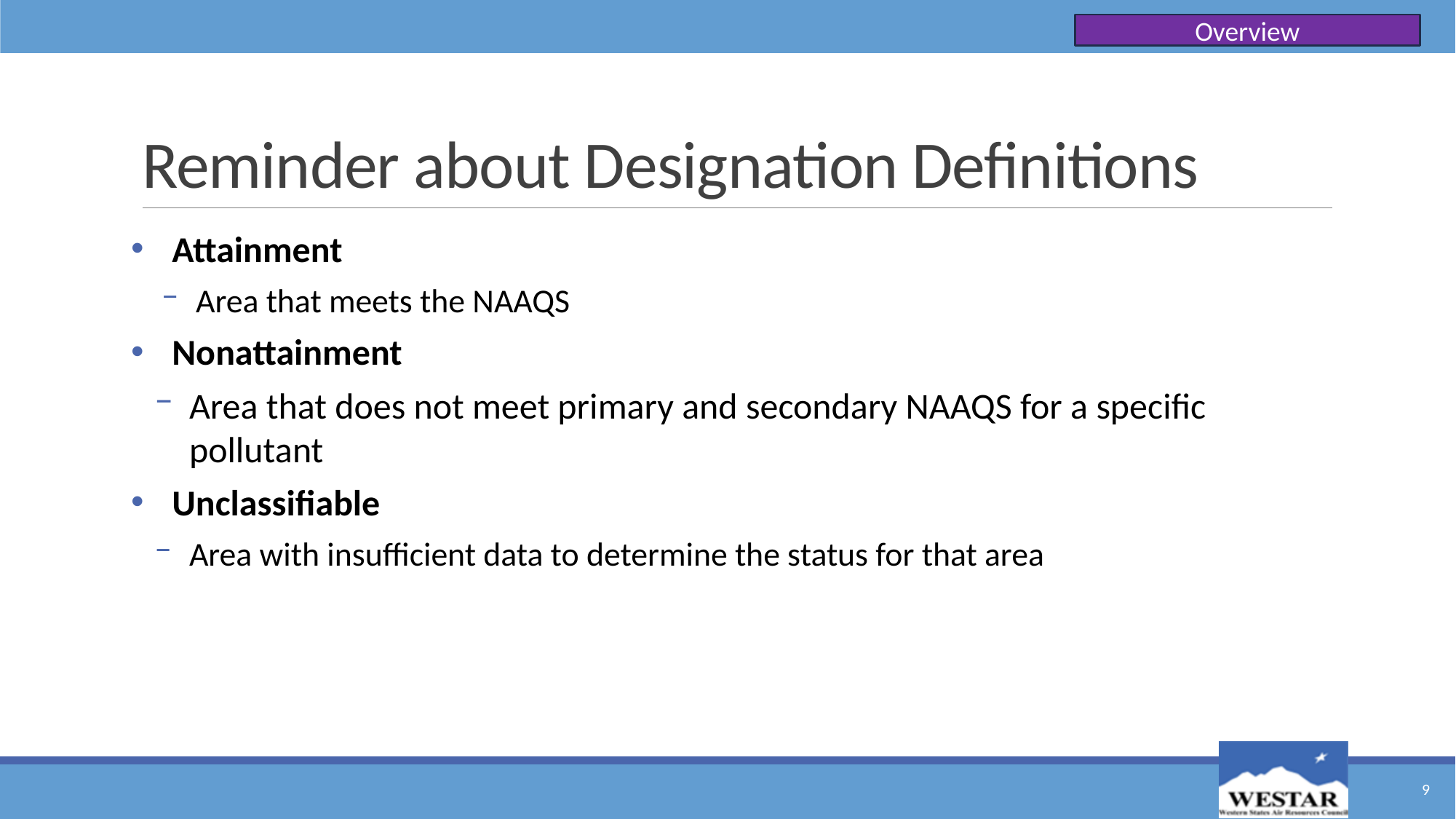

Overview
# Reminder about Designation Definitions
Attainment
Area that meets the NAAQS
Nonattainment
Area that does not meet primary and secondary NAAQS for a specific pollutant
Unclassifiable
Area with insufficient data to determine the status for that area

9